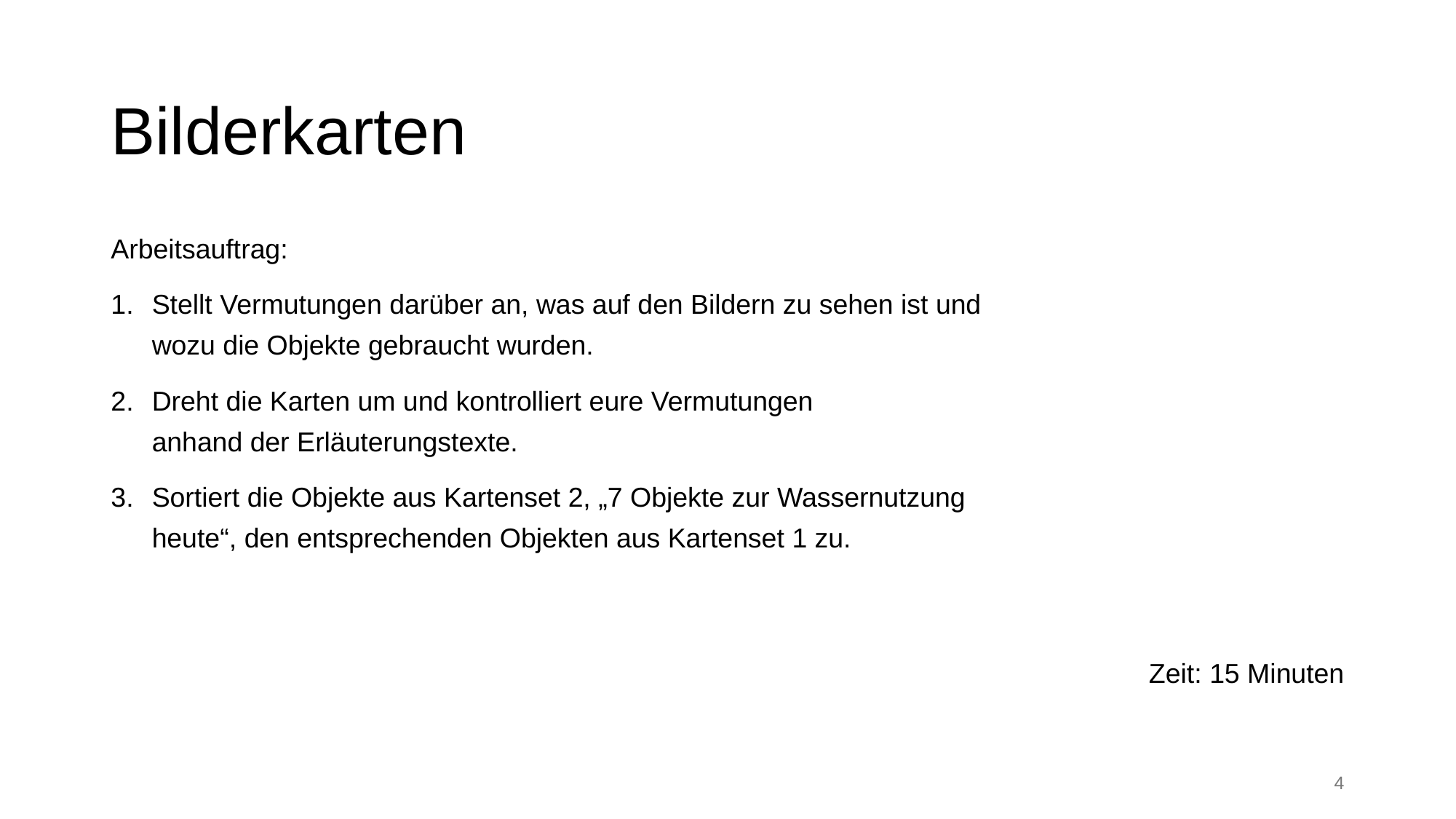

# Bilderkarten
Arbeitsauftrag:
Stellt Vermutungen darüber an, was auf den Bildern zu sehen ist und
wozu die Objekte gebraucht wurden.
Dreht die Karten um und kontrolliert eure Vermutungen
anhand der Erläuterungstexte.
Sortiert die Objekte aus Kartenset 2, „7 Objekte zur Wassernutzung
heute“, den entsprechenden Objekten aus Kartenset 1 zu.

Zeit: 15 Minuten

4